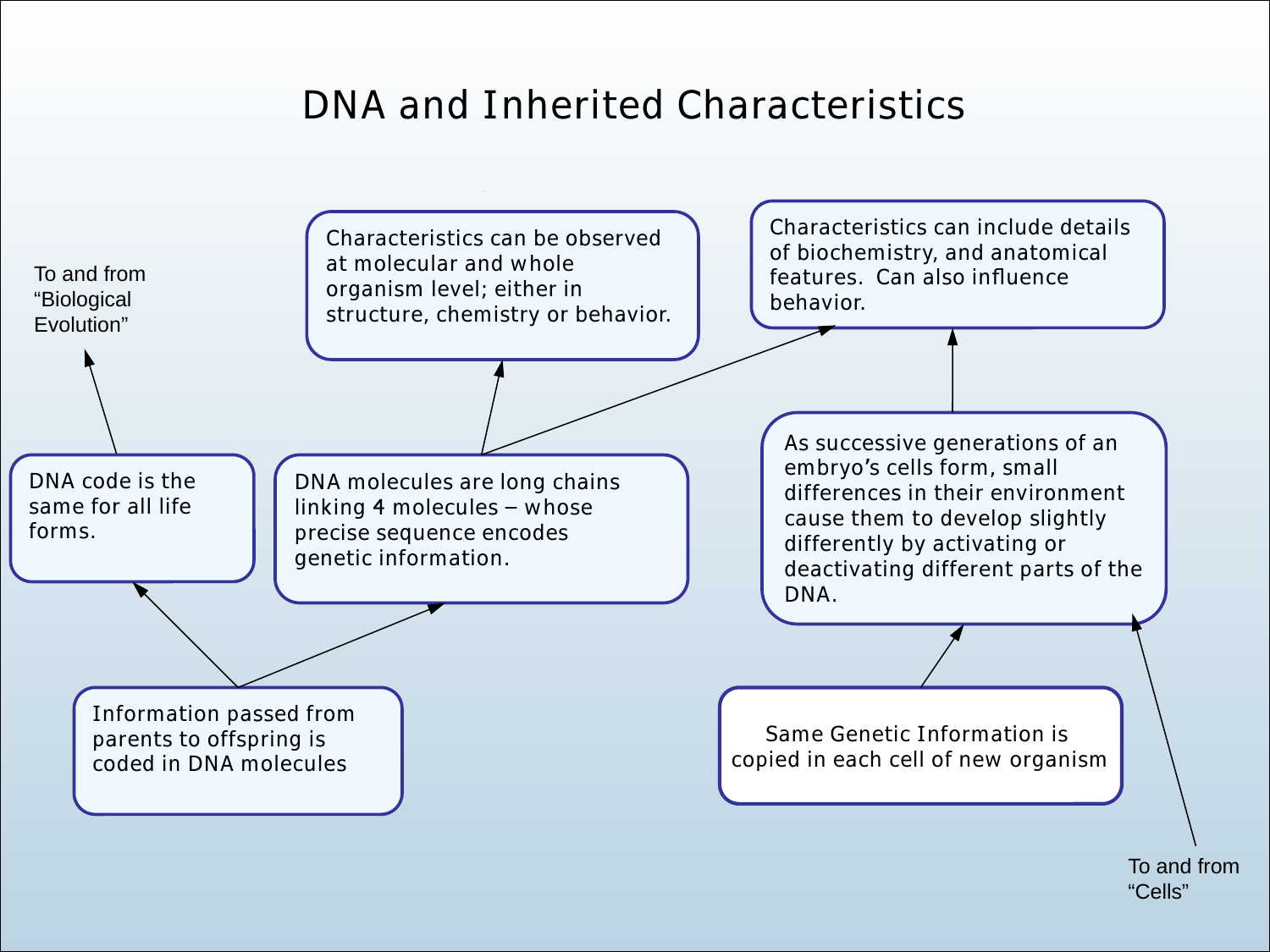

DNA and Inherited Characteristics

Characteristics can include details
of biochemistry, and anatomical
features.  Can also influence
behavior.
Characteristics can be observed
at molecular and whole
organism level; either in
structure, chemistry or behavior.
To and from
“Biological
Evolution”
As successive generations of an
embryo’s cells form, small
differences in their environment
cause them to develop slightly
differently by activating or
deactivating different parts of the
DNA.
DNA code is the
same for all life
forms.
DNA molecules are long chains
linking 4 molecules – whose
precise sequence encodes
genetic information.
Information passed from
parents to offspring is
coded in DNA molecules
Same Genetic Information is
copied in each cell of new organism
To and from
“Cells”